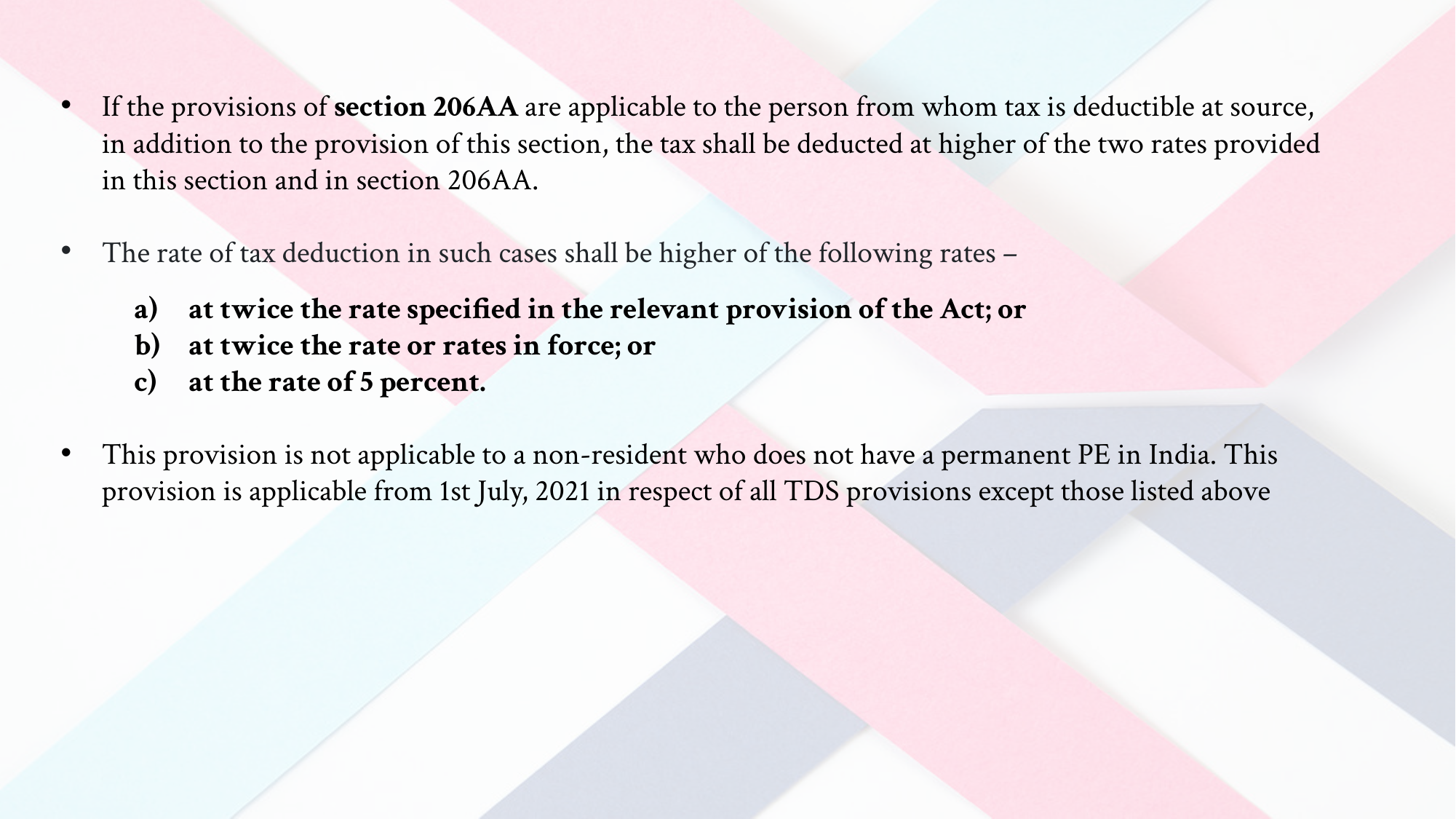

If the provisions of section 206AA are applicable to the person from whom tax is deductible at source, in addition to the provision of this section, the tax shall be deducted at higher of the two rates provided in this section and in section 206AA.

The rate of tax deduction in such cases shall be higher of the following rates –

at twice the rate specified in the relevant provision of the Act; or
at twice the rate or rates in force; or
at the rate of 5 percent.

This provision is not applicable to a non-resident who does not have a permanent PE in India. This provision is applicable from 1st July, 2021 in respect of all TDS provisions except those listed above